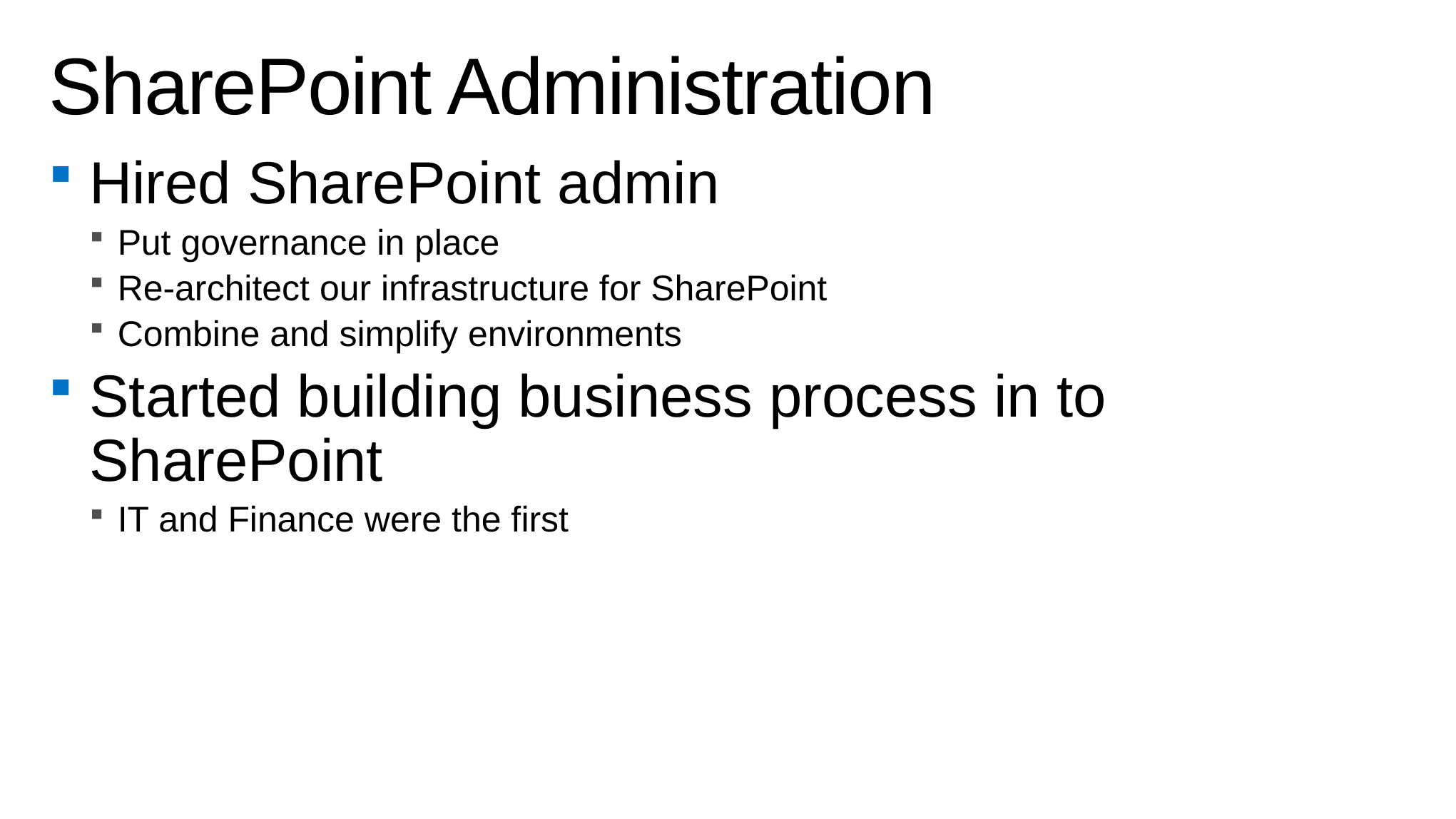

# SharePoint Administration
Hired SharePoint admin
Put governance in place
Re-architect our infrastructure for SharePoint
Combine and simplify environments
Started building business process in to SharePoint
IT and Finance were the first